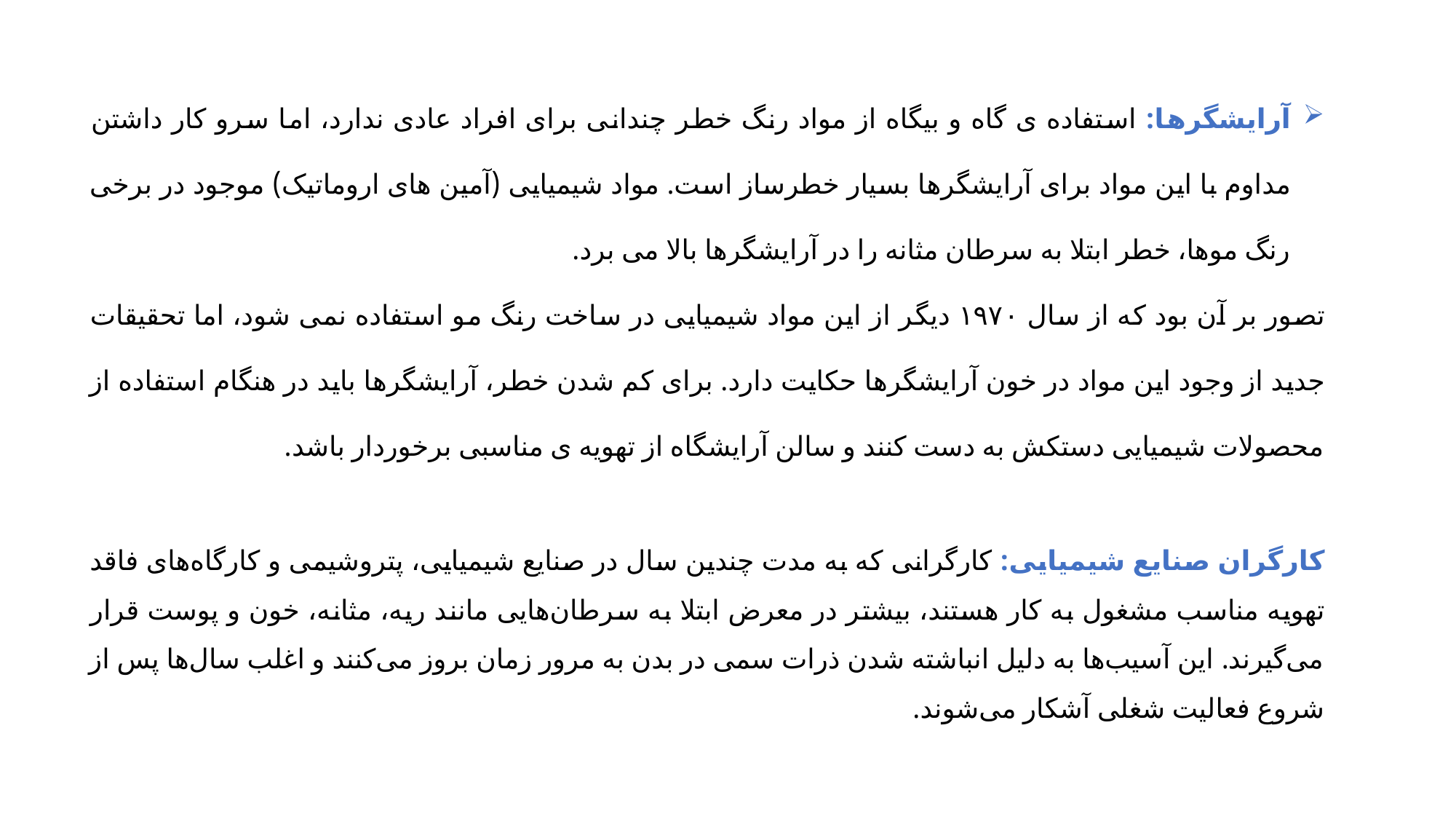

آرایشگرها: استفاده ی گاه و بیگاه از مواد رنگ خطر چندانی برای افراد عادی ندارد، اما سرو کار داشتن مداوم با این مواد برای آرایشگرها بسیار خطرساز است. مواد شیمیایی (آمین های اروماتیک) موجود در برخی رنگ موها، خطر ابتلا به سرطان مثانه را در آرایشگرها بالا می برد.
تصور بر آن بود که از سال ۱۹۷۰ دیگر از این مواد شیمیایی در ساخت رنگ مو استفاده نمی شود، اما تحقیقات جدید از وجود این مواد در خون آرایشگرها حکایت دارد. برای کم شدن خطر، آرایشگرها باید در هنگام استفاده از محصولات شیمیایی دستکش به دست کنند و سالن آرایشگاه از تهویه ی مناسبی برخوردار باشد.

کارگران صنایع شیمیایی: کارگرانی که به مدت چندین سال در صنایع شیمیایی، پتروشیمی و کارگاه‌های فاقد تهویه مناسب مشغول به کار هستند، بیشتر در معرض ابتلا به سرطان‌هایی مانند ریه، مثانه، خون و پوست قرار می‌گیرند. این آسیب‌ها به دلیل انباشته شدن ذرات سمی در بدن به‌ مرور زمان بروز می‌کنند و اغلب سال‌ها پس از شروع فعالیت شغلی آشکار می‌شوند.